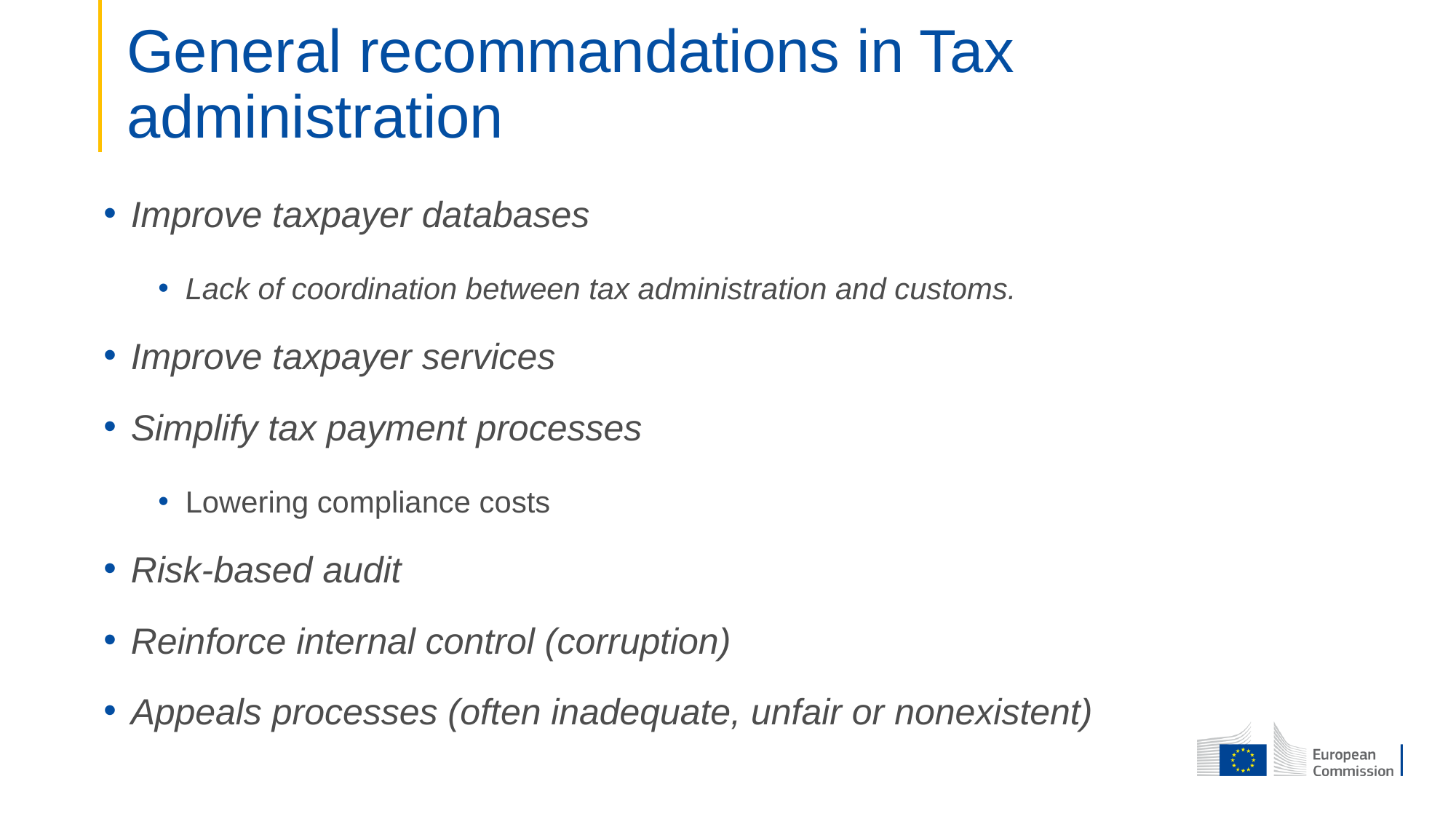

# General recommandations in Tax administration
Improve taxpayer databases
Lack of coordination between tax administration and customs.
Improve taxpayer services
Simplify tax payment processes
Lowering compliance costs
Risk-based audit
Reinforce internal control (corruption)
Appeals processes (often inadequate, unfair or nonexistent)